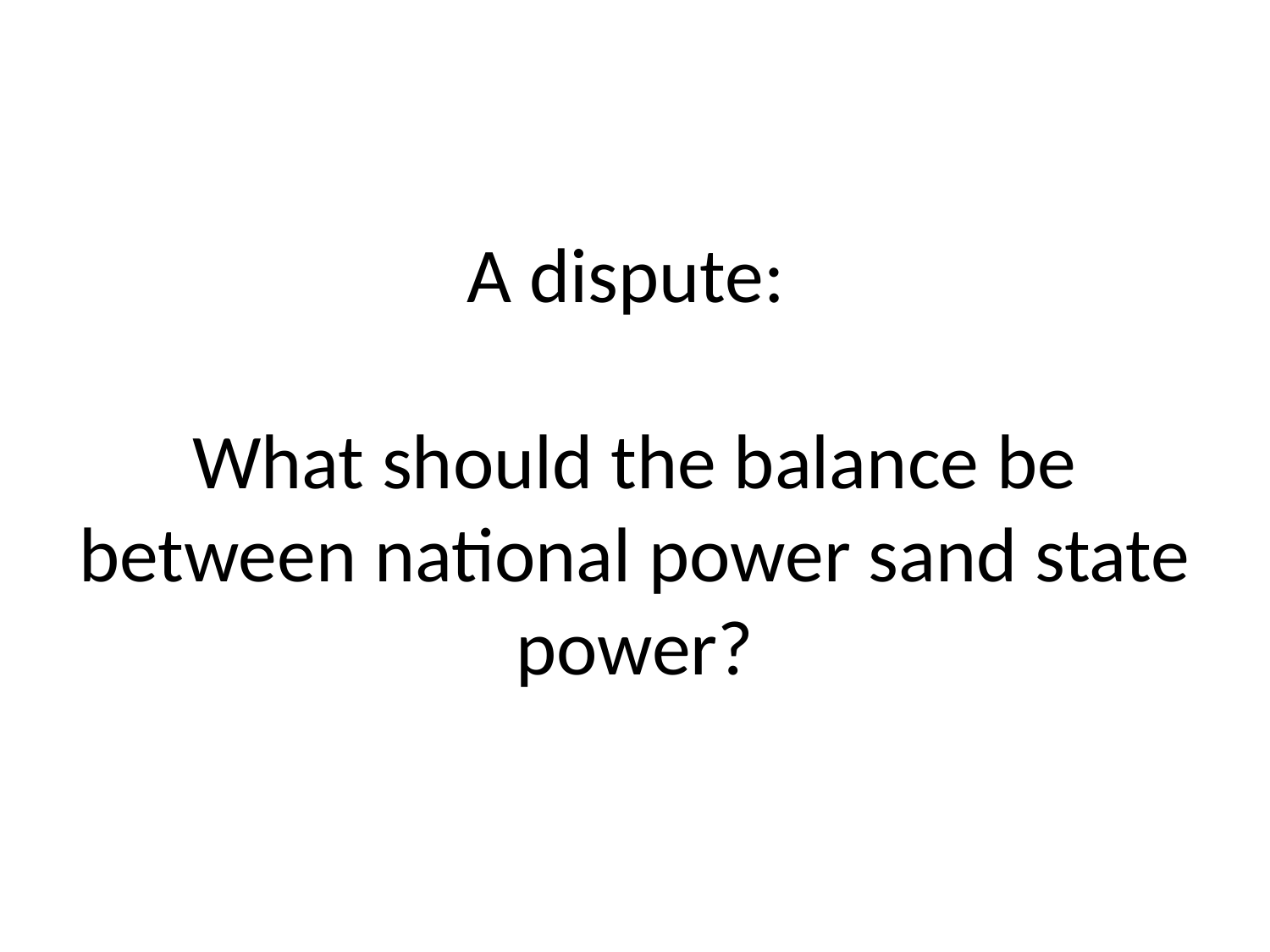

# A dispute: What should the balance be between national power sand state power?